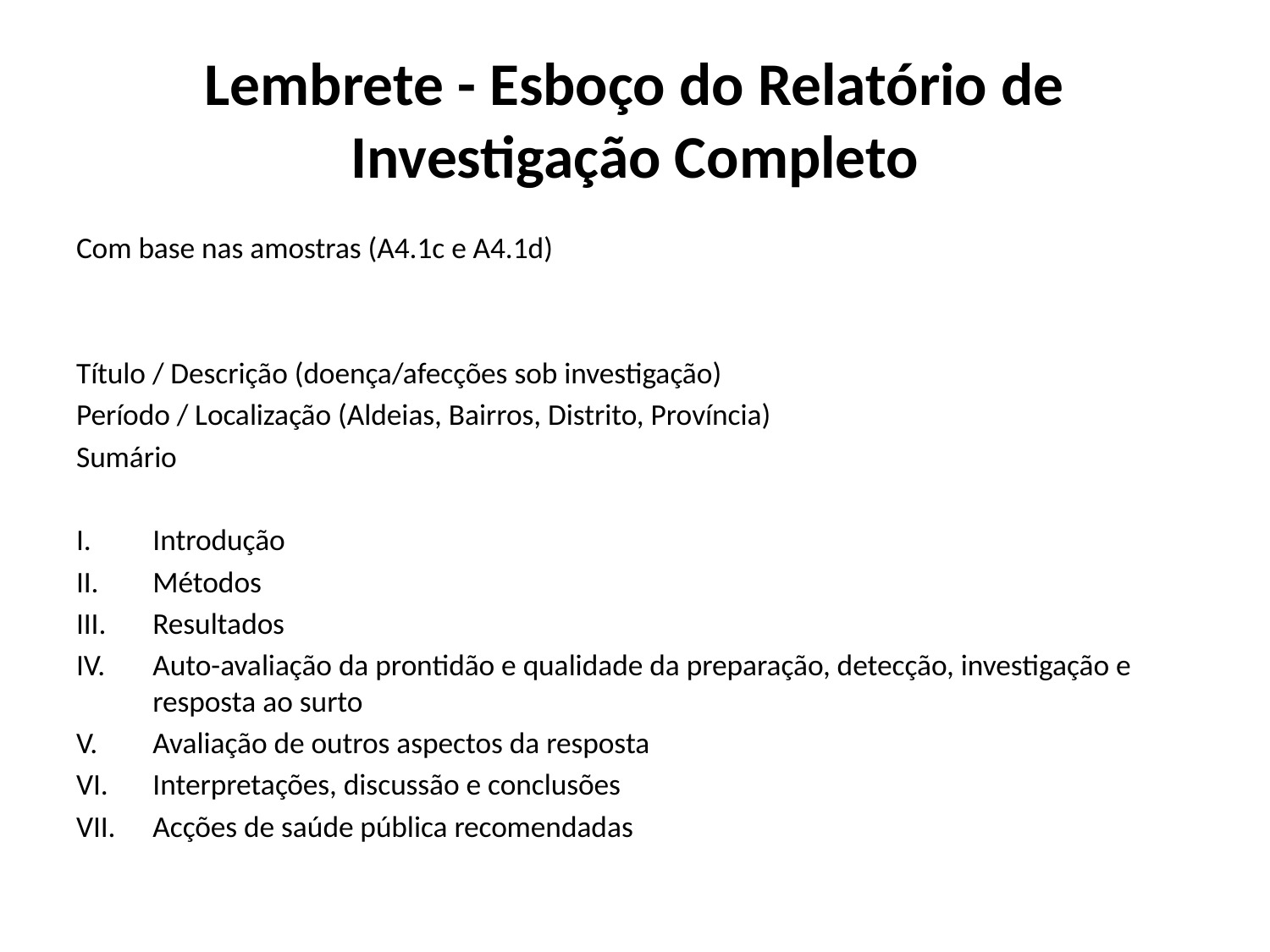

# Lembrete - Esboço do Relatório de Investigação Completo
Com base nas amostras (A4.1c e A4.1d)

Título / Descrição (doença/afecções sob investigação)
Período / Localização (Aldeias, Bairros, Distrito, Província)
Sumário

Introdução
Métodos
Resultados
Auto-avaliação da prontidão e qualidade da preparação, detecção, investigação e resposta ao surto
Avaliação de outros aspectos da resposta
Interpretações, discussão e conclusões
Acções de saúde pública recomendadas